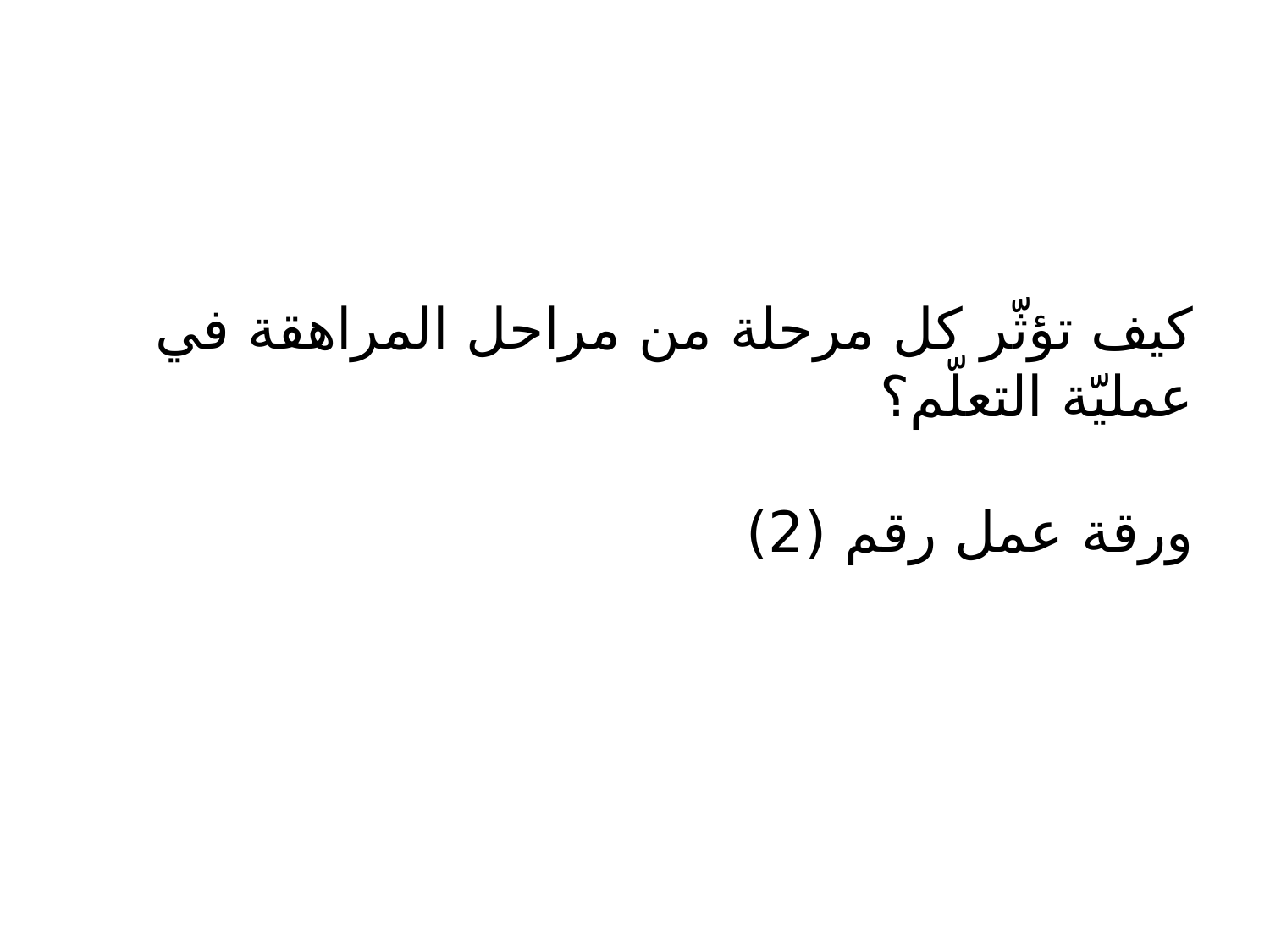

# كيف تؤثّر كل مرحلة من مراحل المراهقة في عمليّة التعلّم؟ ورقة عمل رقم (2)